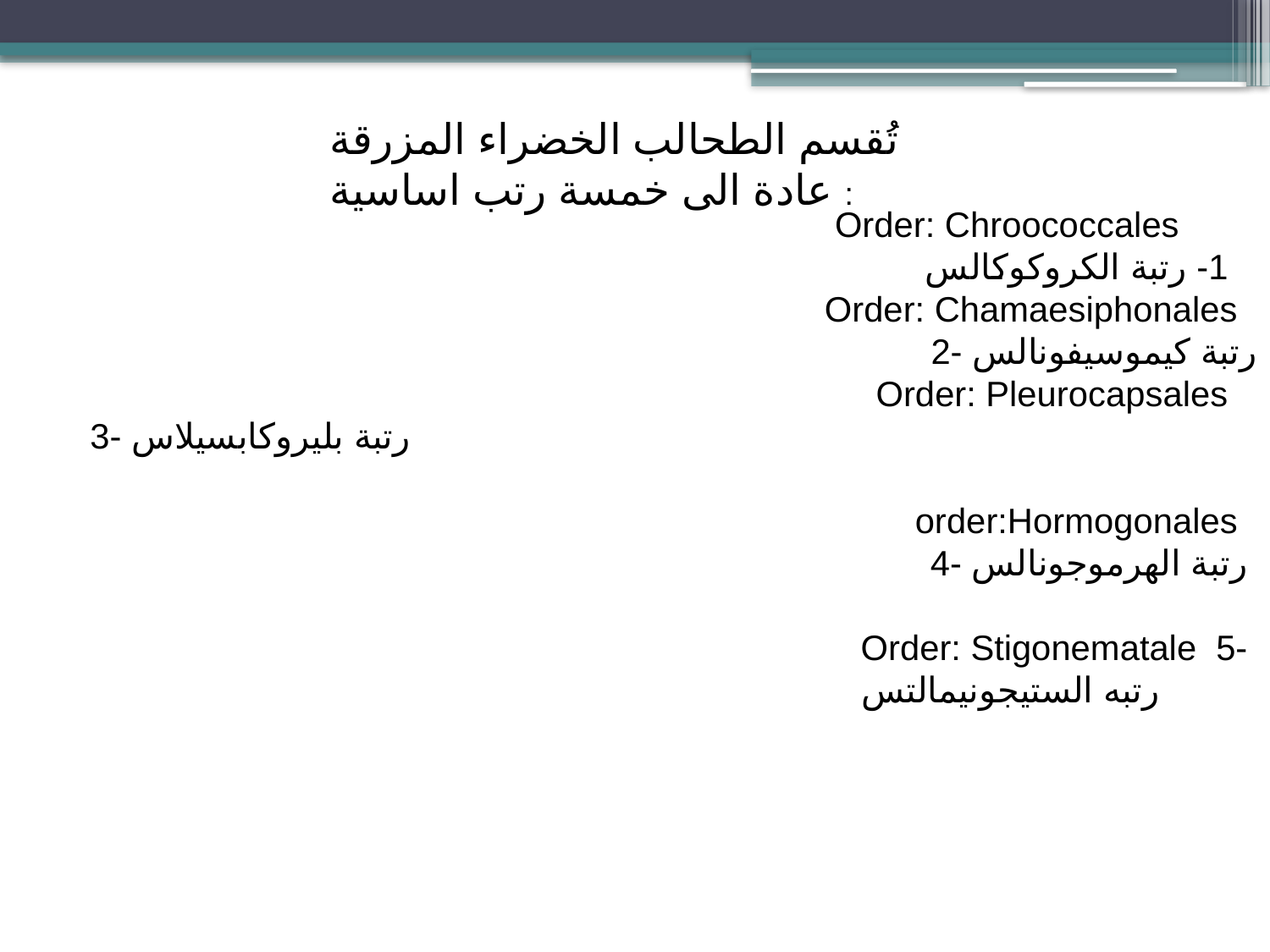

تُقسم الطحالب الخضراء المزرقة عادة الى خمسة رتب اساسية :
        Order: Chroococcales
   1- رتبة الكروكوكالس
  			                               Order: Chamaesiphonales
  2- رتبة كيموسيفونالس
  			                                Order: Pleurocapsales
   3- رتبة بليروكابسيلاس
order:Hormogonales
     4- رتبة الهرموجونالس

  		                                             Order: Stigonematale  5-
رتبه الستيجونيمالتس